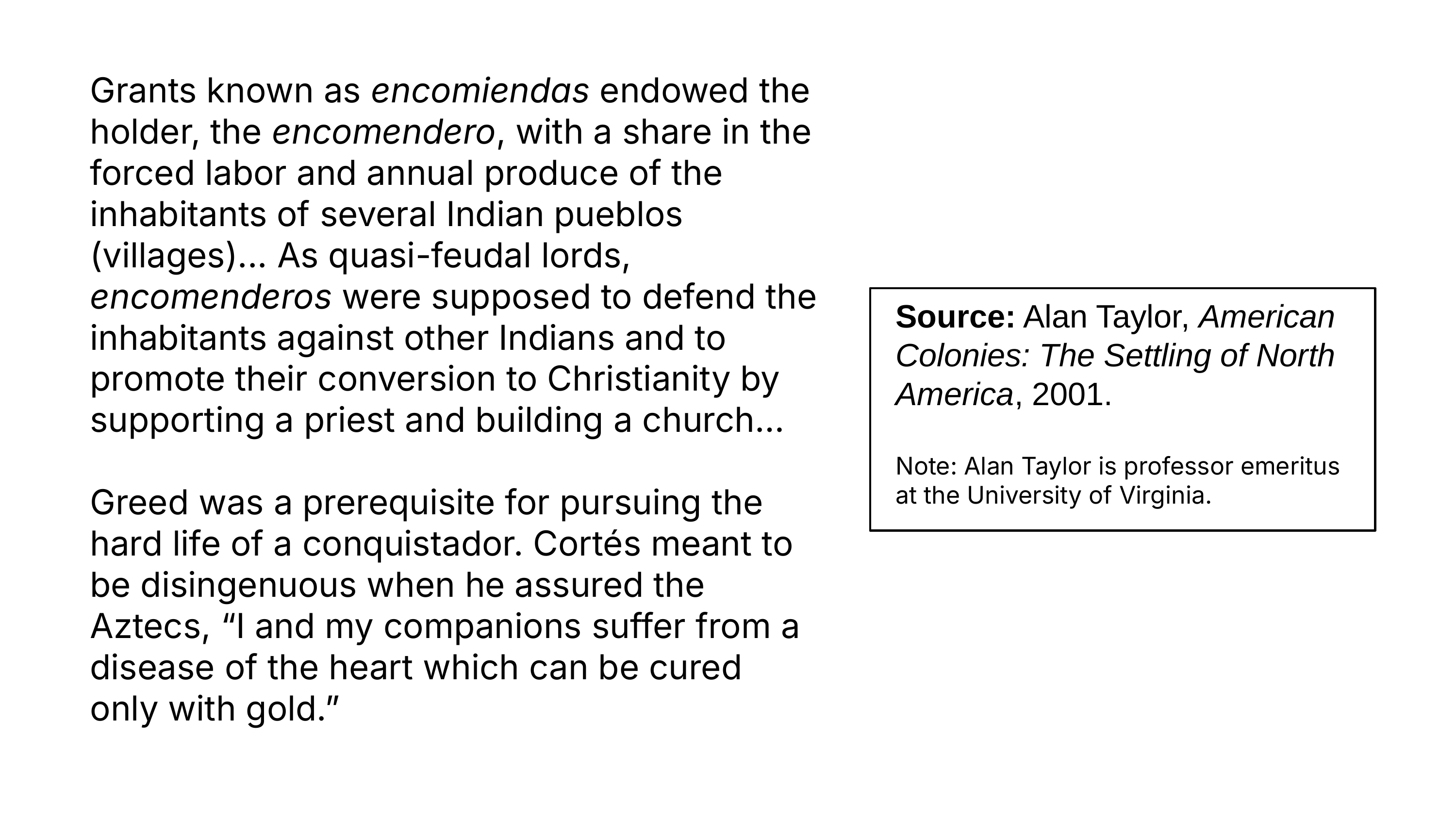

Grants known as encomiendas endowed the holder, the encomendero, with a share in the forced labor and annual produce of the inhabitants of several Indian pueblos (villages)... As quasi-feudal lords, encomenderos were supposed to defend the inhabitants against other Indians and to promote their conversion to Christianity by supporting a priest and building a church…

Greed was a prerequisite for pursuing the hard life of a conquistador. Cortés meant to be disingenuous when he assured the Aztecs, “I and my companions suffer from a disease of the heart which can be cured only with gold.”
Source: Alan Taylor, American Colonies: The Settling of North America, 2001.

Note: Alan Taylor is professor emeritus at the University of Virginia.